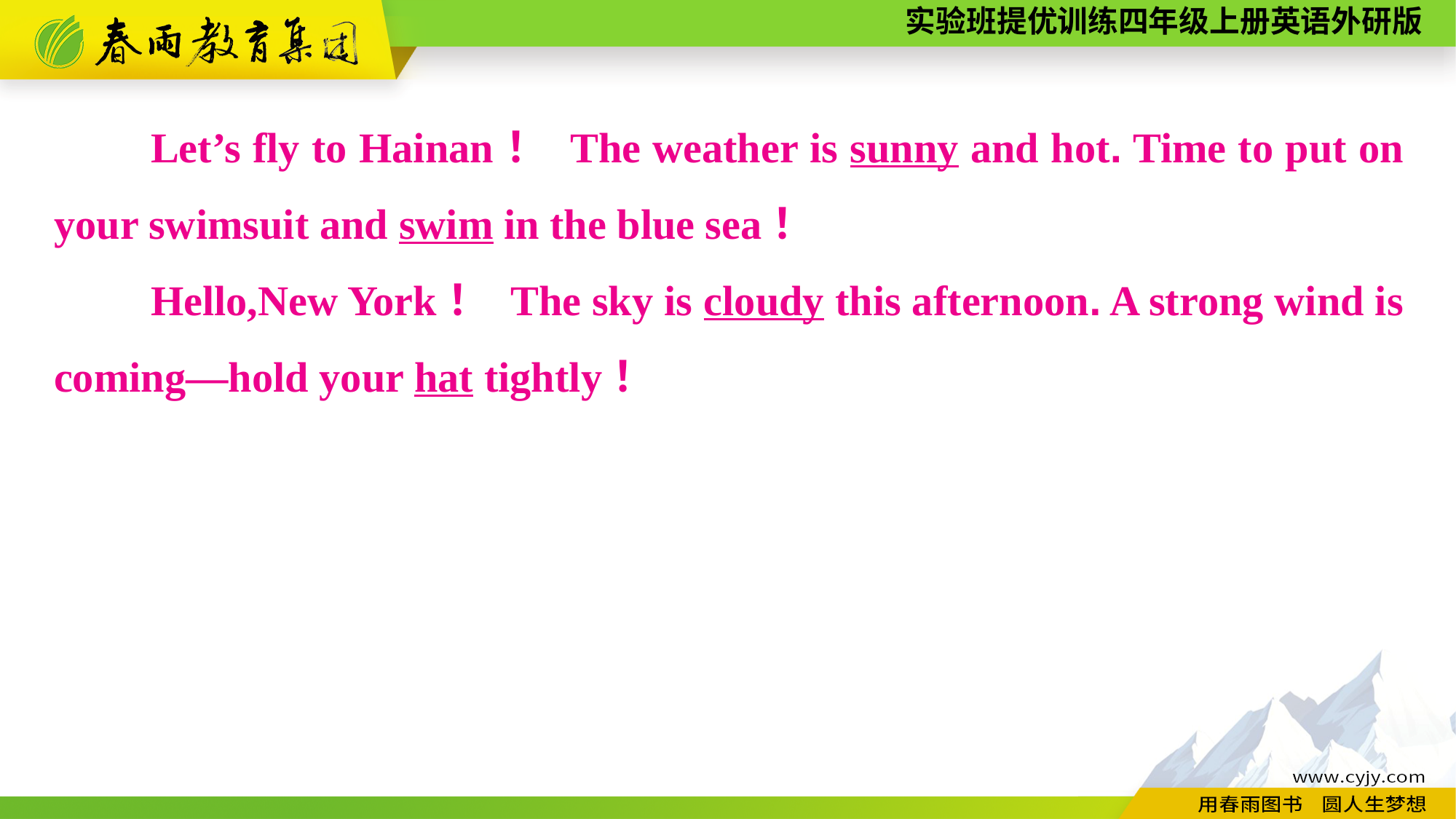

Let’s fly to Hainan！ The weather is sunny and hot. Time to put on your swimsuit and swim in the blue sea！
Hello,New York！ The sky is cloudy this afternoon. A strong wind is coming—hold your hat tightly！